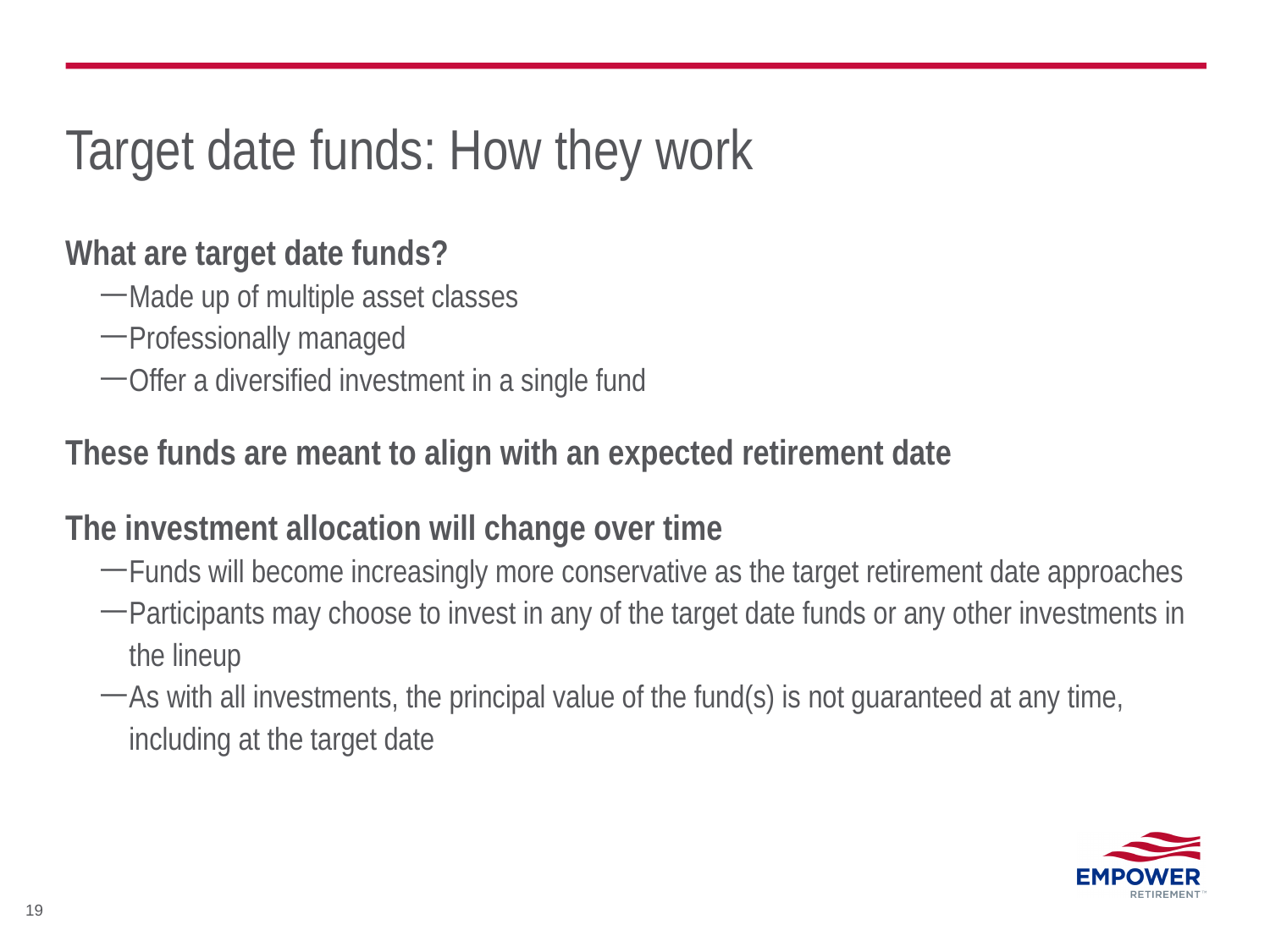

# Target date funds: How they work
What are target date funds?
Made up of multiple asset classes
Professionally managed
Offer a diversified investment in a single fund
These funds are meant to align with an expected retirement date
The investment allocation will change over time
Funds will become increasingly more conservative as the target retirement date approaches
Participants may choose to invest in any of the target date funds or any other investments in the lineup
As with all investments, the principal value of the fund(s) is not guaranteed at any time, including at the target date